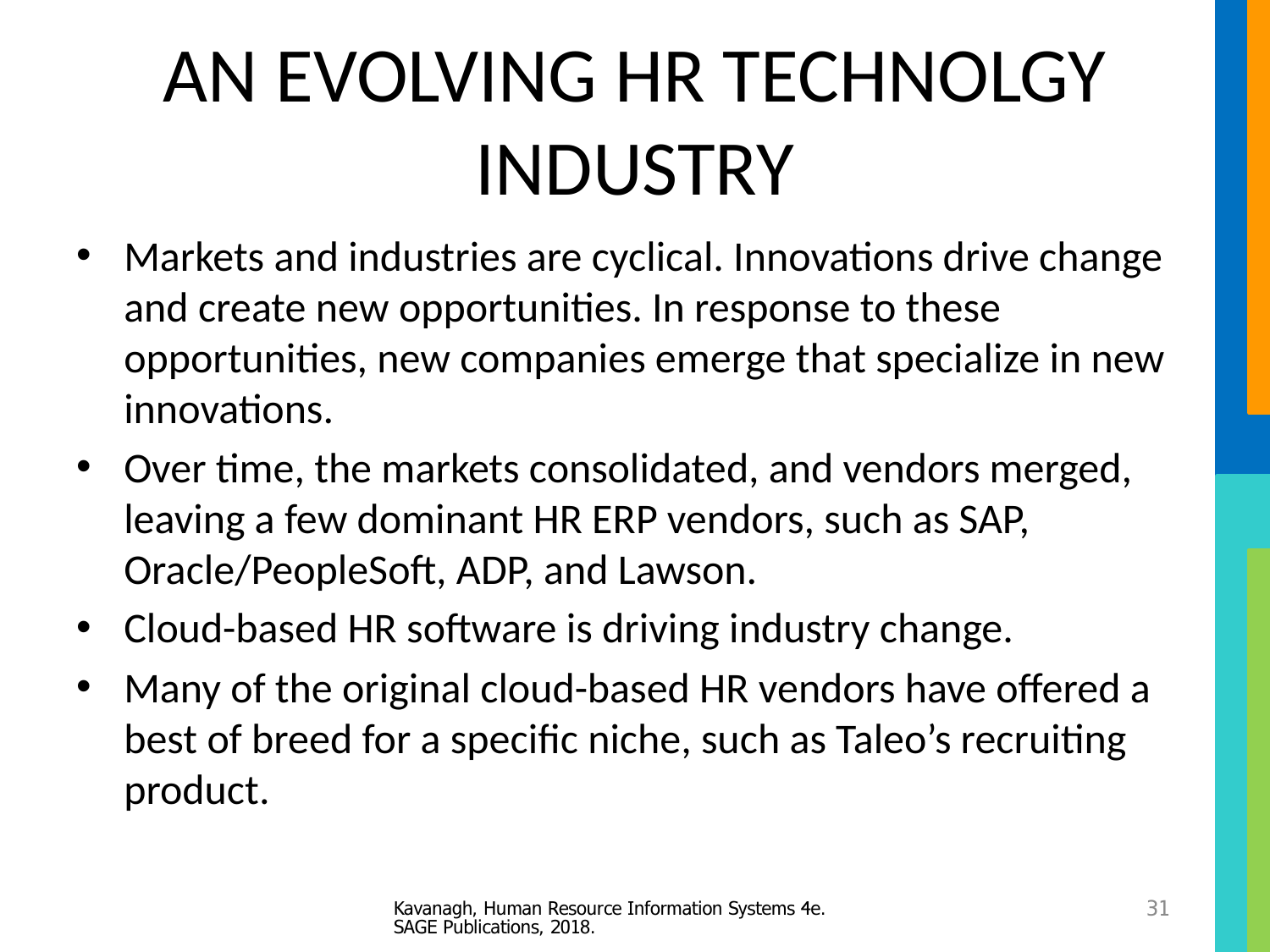

# AN EVOLVING HR TECHNOLGY INDUSTRY
Markets and industries are cyclical. Innovations drive change and create new opportunities. In response to these opportunities, new companies emerge that specialize in new innovations.
Over time, the markets consolidated, and vendors merged, leaving a few dominant HR ERP vendors, such as SAP, Oracle/PeopleSoft, ADP, and Lawson.
Cloud-based HR software is driving industry change.
Many of the original cloud-based HR vendors have offered a best of breed for a specific niche, such as Taleo’s recruiting product.
Kavanagh, Human Resource Information Systems 4e. SAGE Publications, 2018.
31